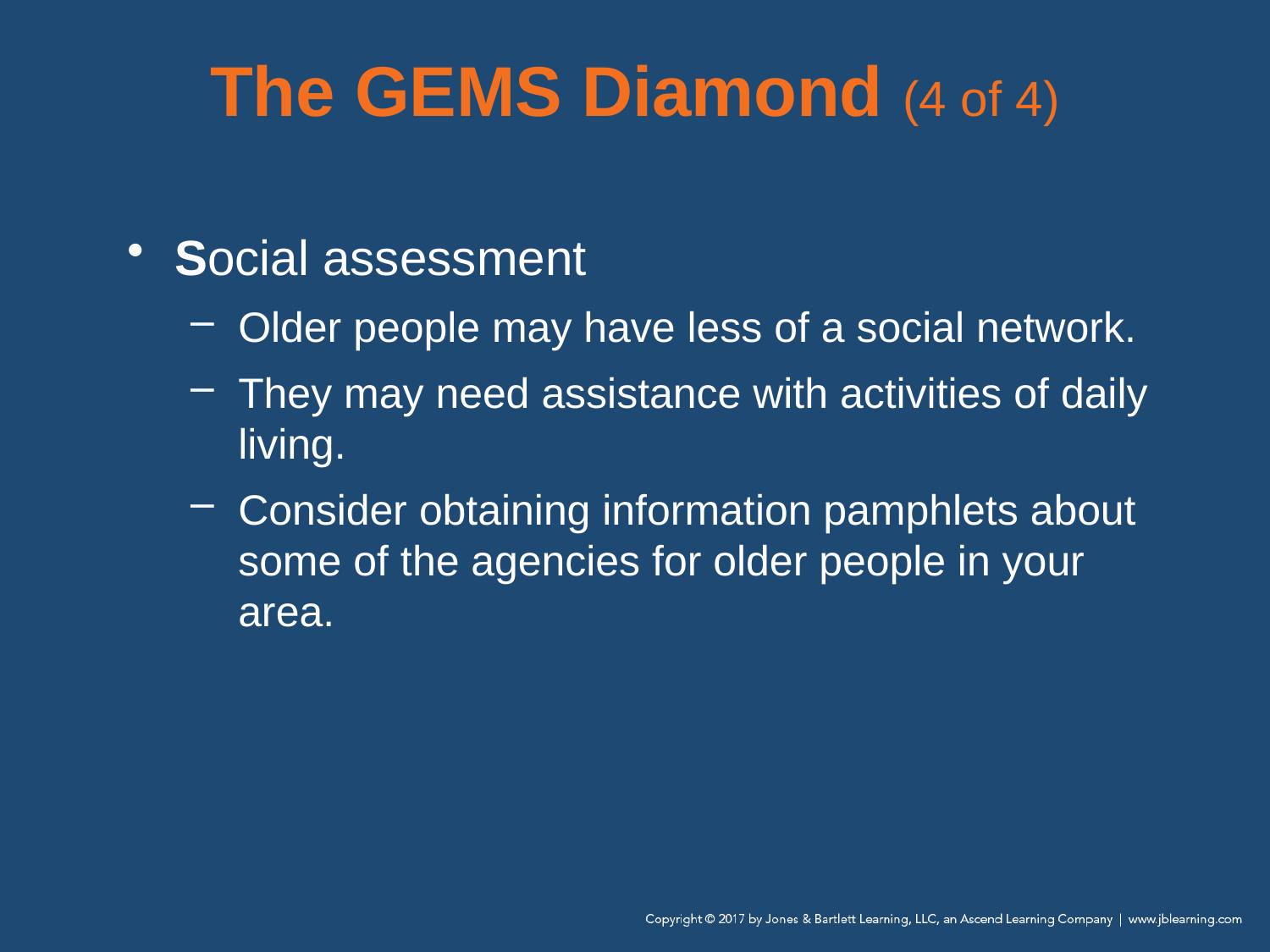

# The GEMS Diamond (4 of 4)
Social assessment
Older people may have less of a social network.
They may need assistance with activities of daily living.
Consider obtaining information pamphlets about some of the agencies for older people in your area.